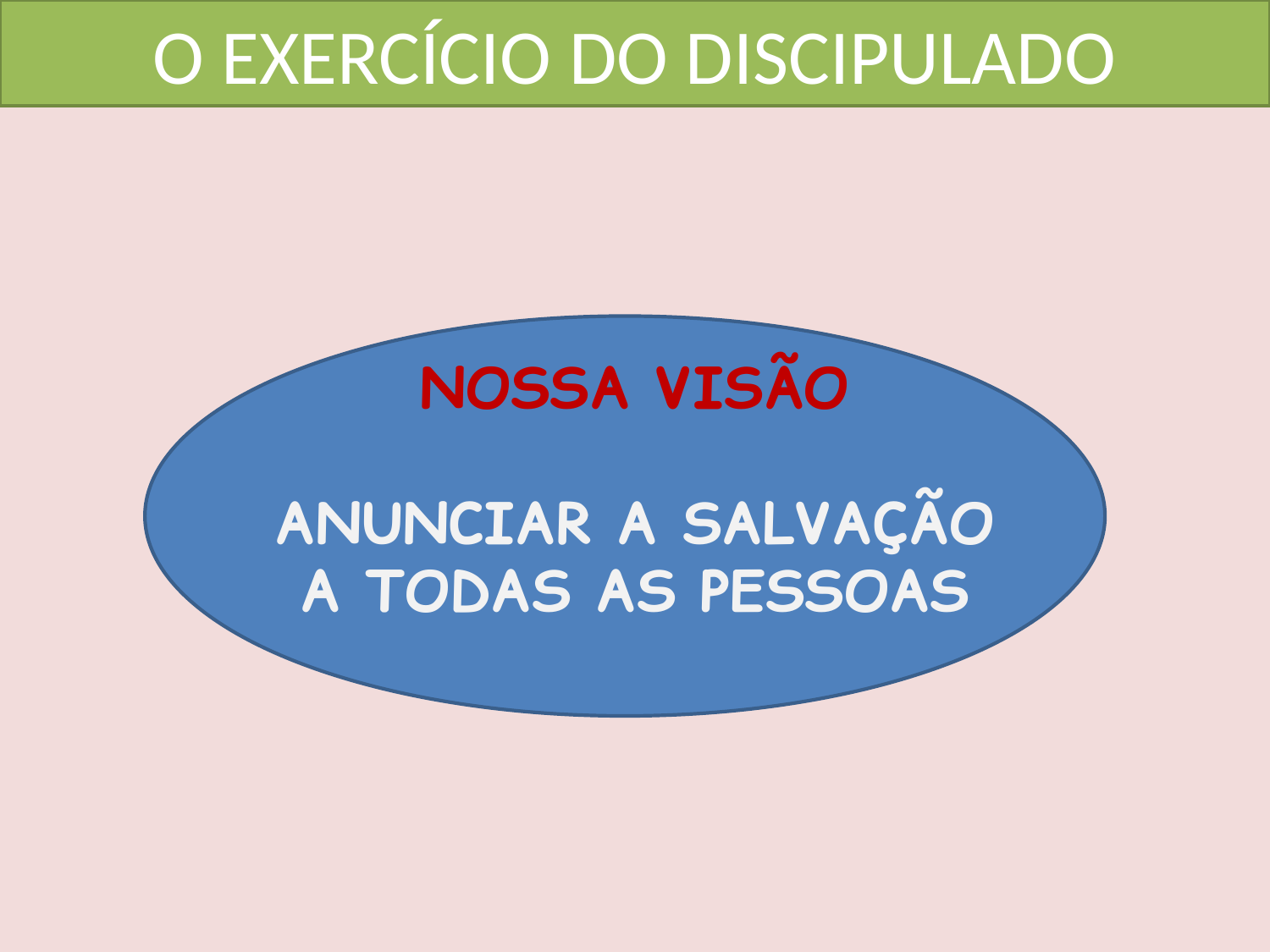

O EXERCÍCIO DO DISCIPULADO

NOSSA VISÃO

ANUNCIAR A SALVAÇÃO
A TODAS AS PESSOAS